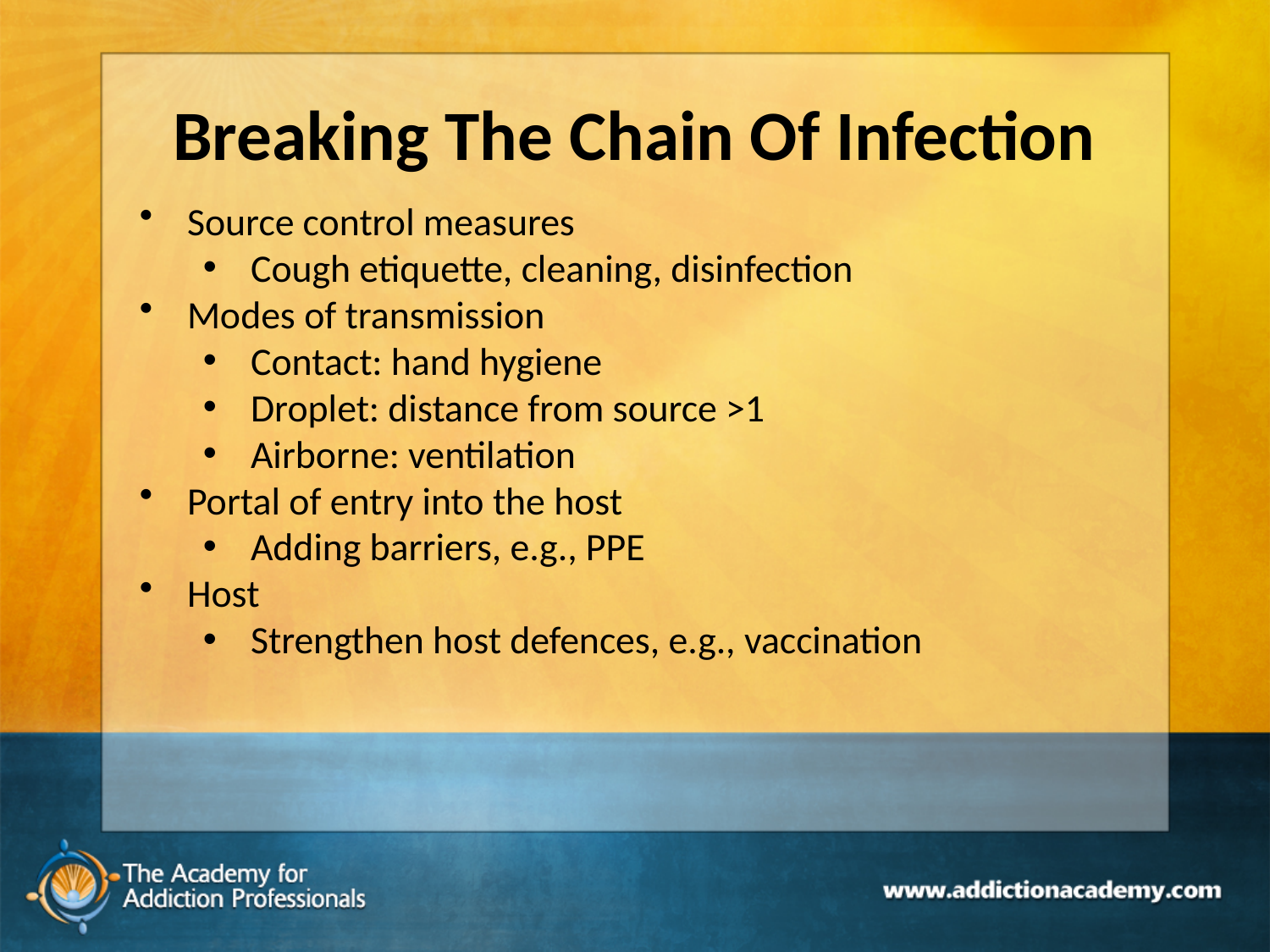

# Breaking The Chain Of Infection

Source control measures
Cough etiquette, cleaning, disinfection
Modes of transmission
Contact: hand hygiene
Droplet: distance from source >1
Airborne: ventilation
Portal of entry into the host
Adding barriers, e.g., PPE
Host
Strengthen host defences, e.g., vaccination